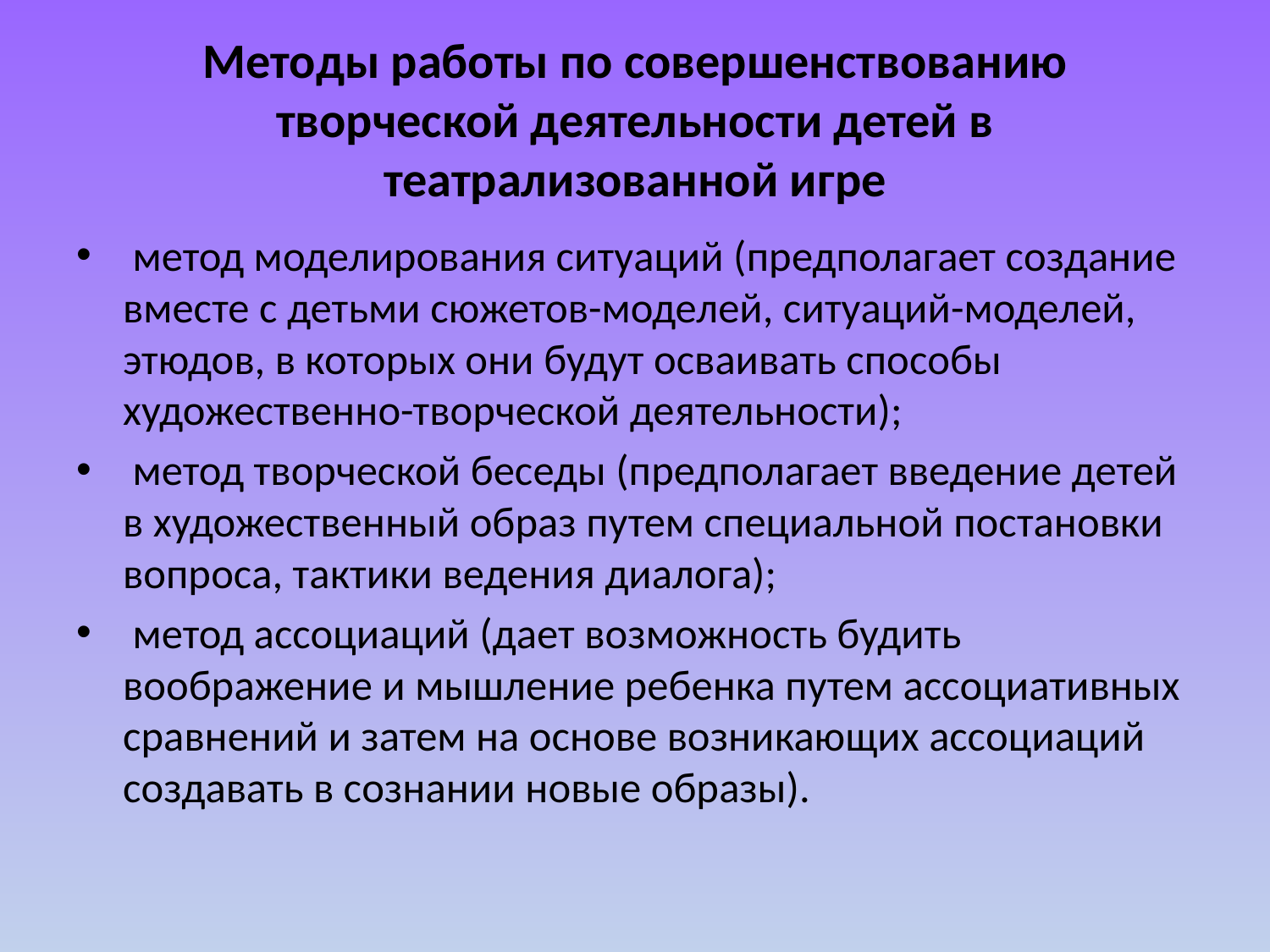

# Методы работы по совершенствованию творческой деятельности детей в театрализованной игре
 метод моделирования ситуаций (предполагает создание вместе с детьми сюжетов-моделей, ситуаций-моделей, этюдов, в которых они будут осваивать способы художественно-творческой деятельности);
 метод творческой беседы (предполагает введение детей в художественный образ путем специальной постановки вопроса, тактики ведения диалога);
 метод ассоциаций (дает возможность будить воображение и мышление ребенка путем ассоциативных сравнений и затем на основе возникающих ассоциаций создавать в сознании новые образы).